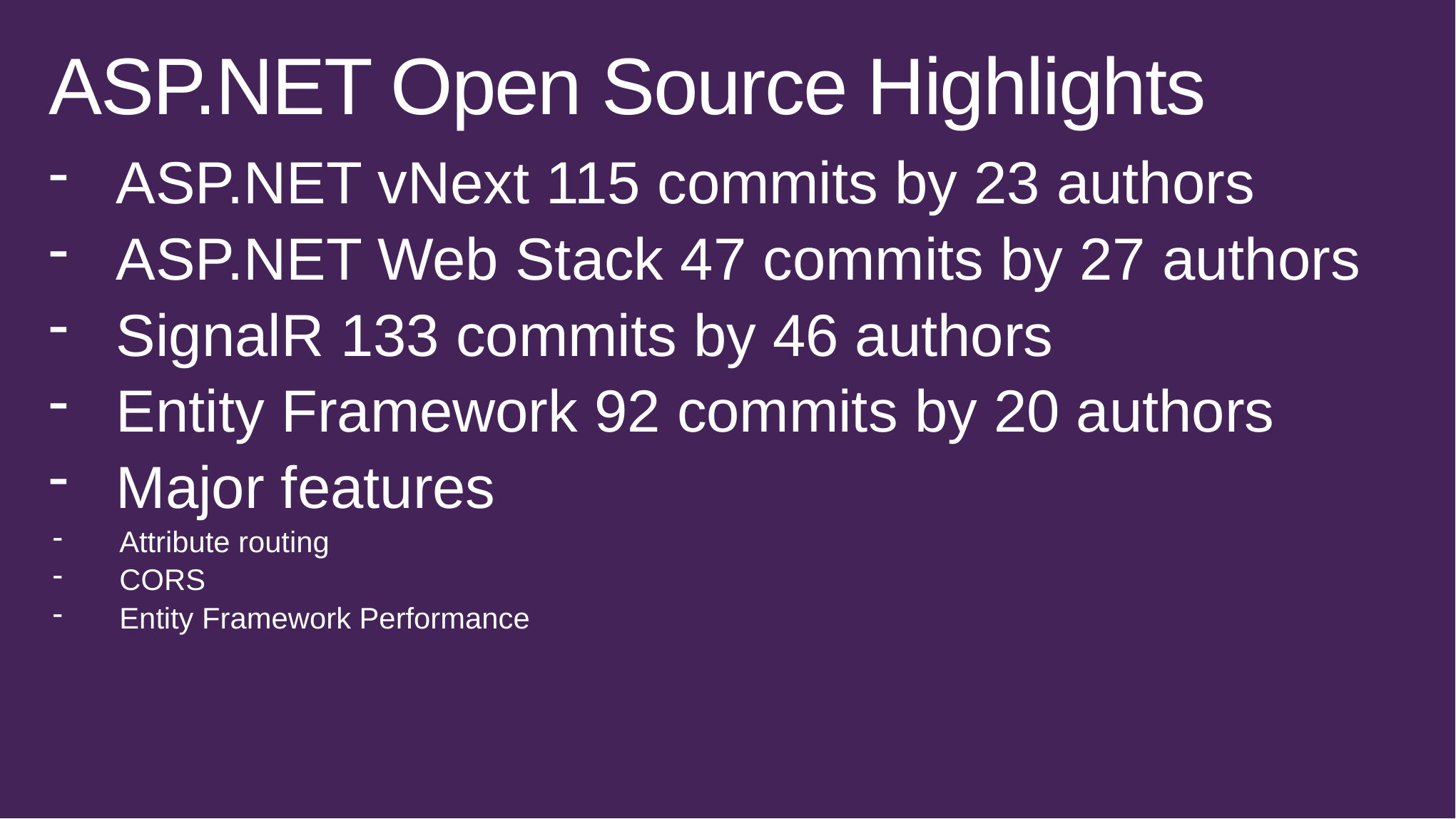

# ASP.NET Open Source Highlights
ASP.NET vNext 115 commits by 23 authors
ASP.NET Web Stack 47 commits by 27 authors
SignalR 133 commits by 46 authors
Entity Framework 92 commits by 20 authors
Major features
Attribute routing
CORS
Entity Framework Performance